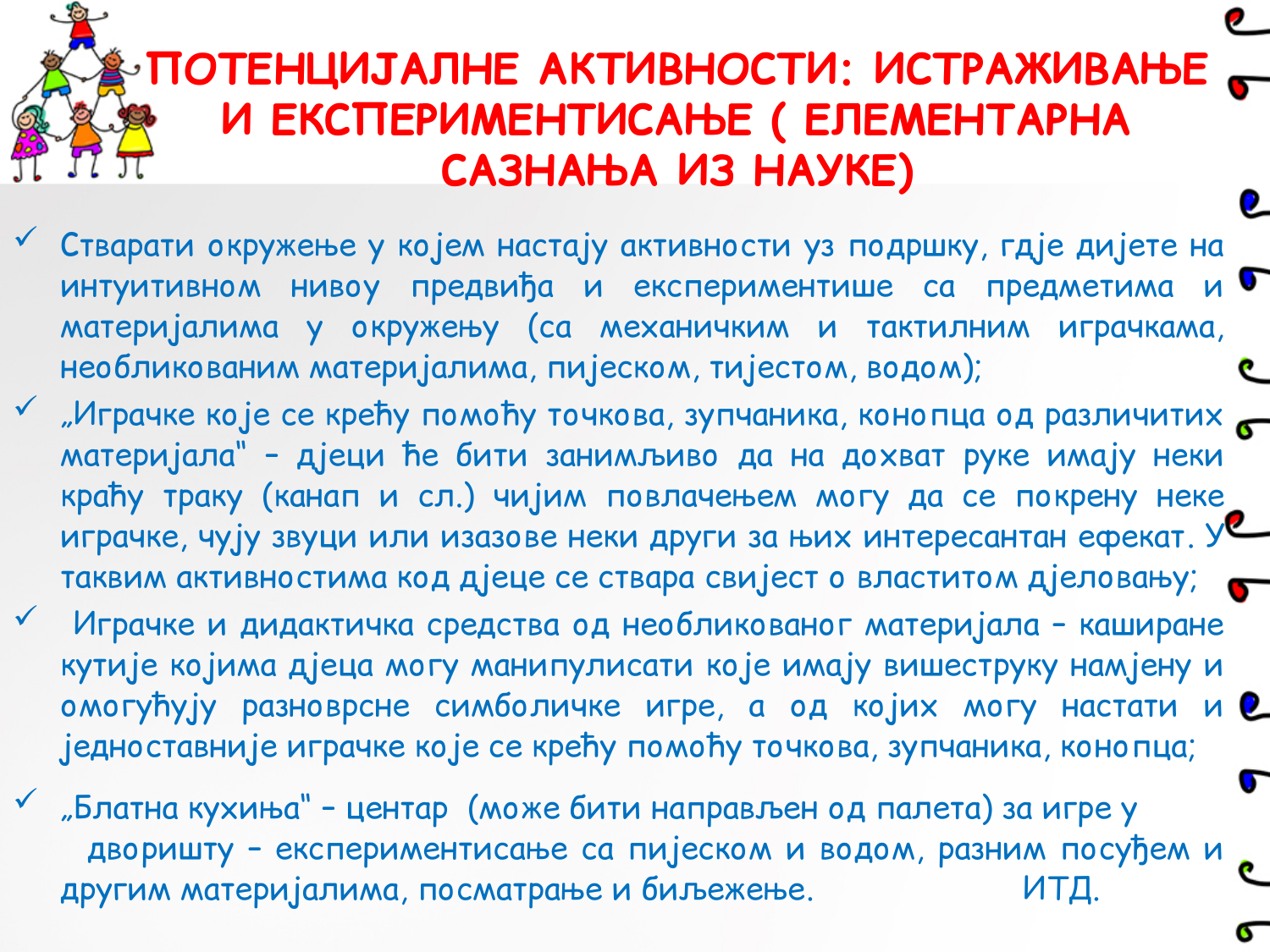

# ПОТЕНЦИЈАЛНЕ АКТИВНОСТИ: ИСТРАЖИВАЊЕ И ЕКСПЕРИМЕНТИСАЊЕ ( ЕЛЕМЕНТАРНА САЗНАЊА ИЗ НАУКЕ)
Стварати окружење у којем настају активности уз подршку, гдје дијете на интуитивном нивоу предвиђа и експериментише са предметима и материјалима у окружењу (са механичким и тактилним играчкама, необликованим материјалима, пијеском, тијестом, водом);
„Играчке које се крећу помоћу точкова, зупчаника, конопца од различитих материјала“ – дјеци ће бити занимљиво да на дохват руке имају неки краћу траку (канап и сл.) чијим повлачењем могу да се покрену неке играчке, чују звуци или изазове неки други за њих интересантан ефекат. У таквим активностима код дјеце се ствара свијест о властитом дјеловању;
 Игрaчке и дидактичка средства од необликованог материјала – каширане кутије којима дјеца могу манипулисати које имају вишеструку намјену и омогућују разноврсне симболичке игре, а од којих могу настати и једноставније играчке које се крећу помоћу точкова, зупчаника, конопца;
„Блатна кухиња“ – центар  (може бити направљен од палета) за игре у            дворишту – експериментисање са пијеском и водом, разним посуђем и другим материјалима, посматрање и биљежење.                      ИТД.